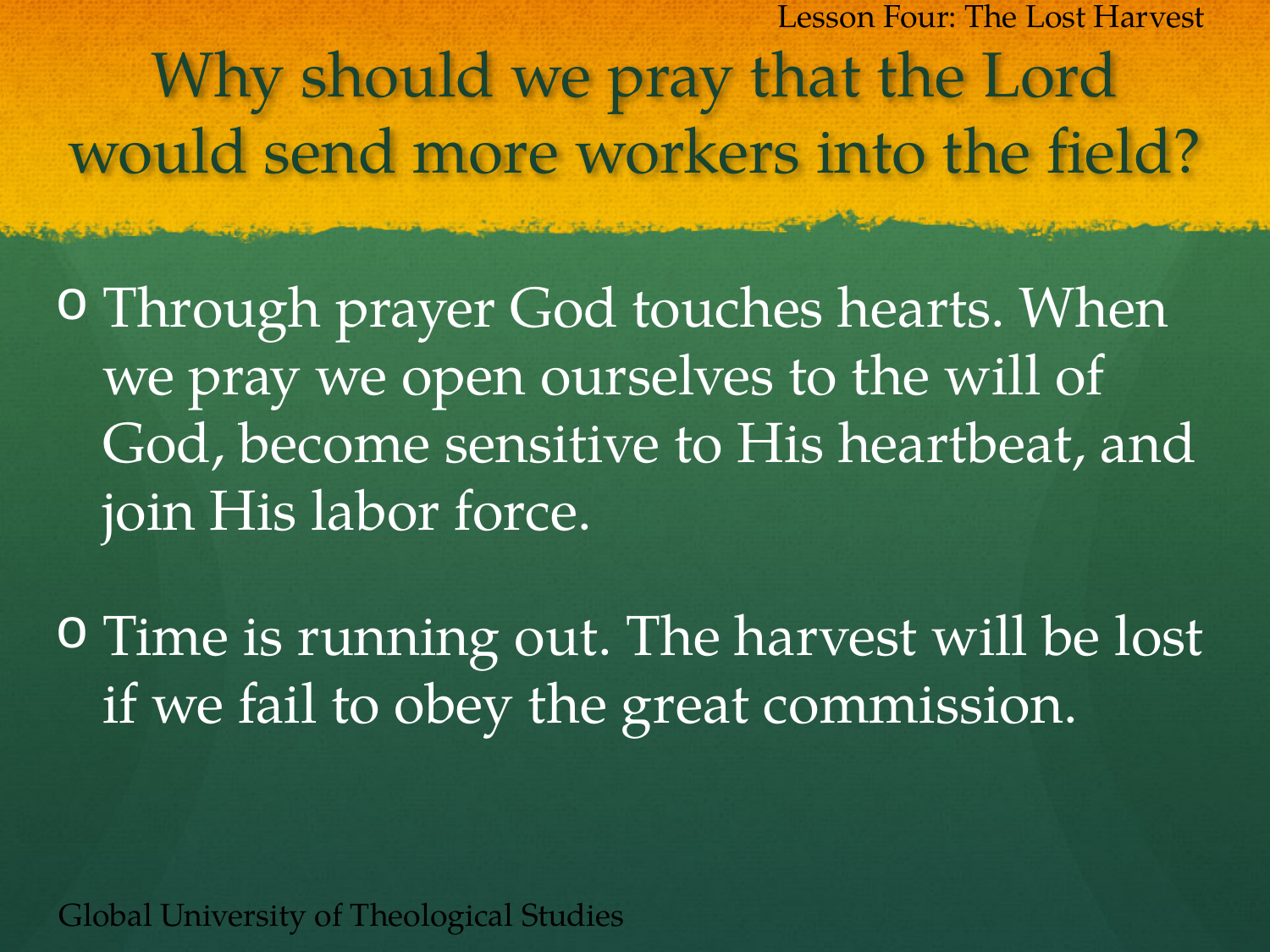

Lesson Four: The Lost Harvest

# Why should we pray that the Lord would send more workers into the field?
Through prayer God touches hearts. When we pray we open ourselves to the will of God, become sensitive to His heartbeat, and join His labor force.
Time is running out. The harvest will be lost if we fail to obey the great commission.
Global University of Theological Studies